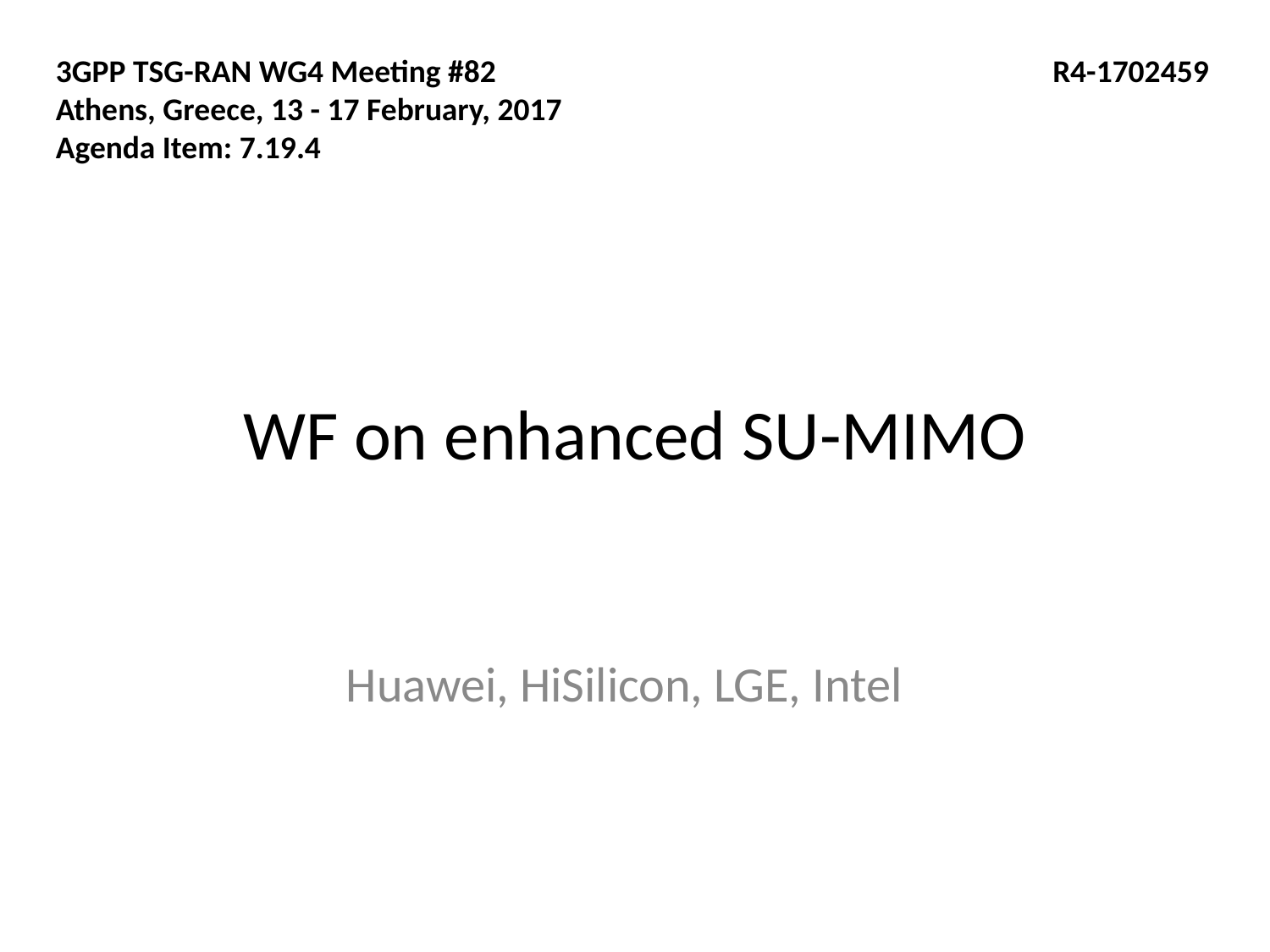

3GPP TSG-RAN WG4 Meeting #82
Athens, Greece, 13 - 17 February, 2017
Agenda Item: 7.19.4
R4-1702459
# WF on enhanced SU-MIMO
Huawei, HiSilicon, LGE, Intel